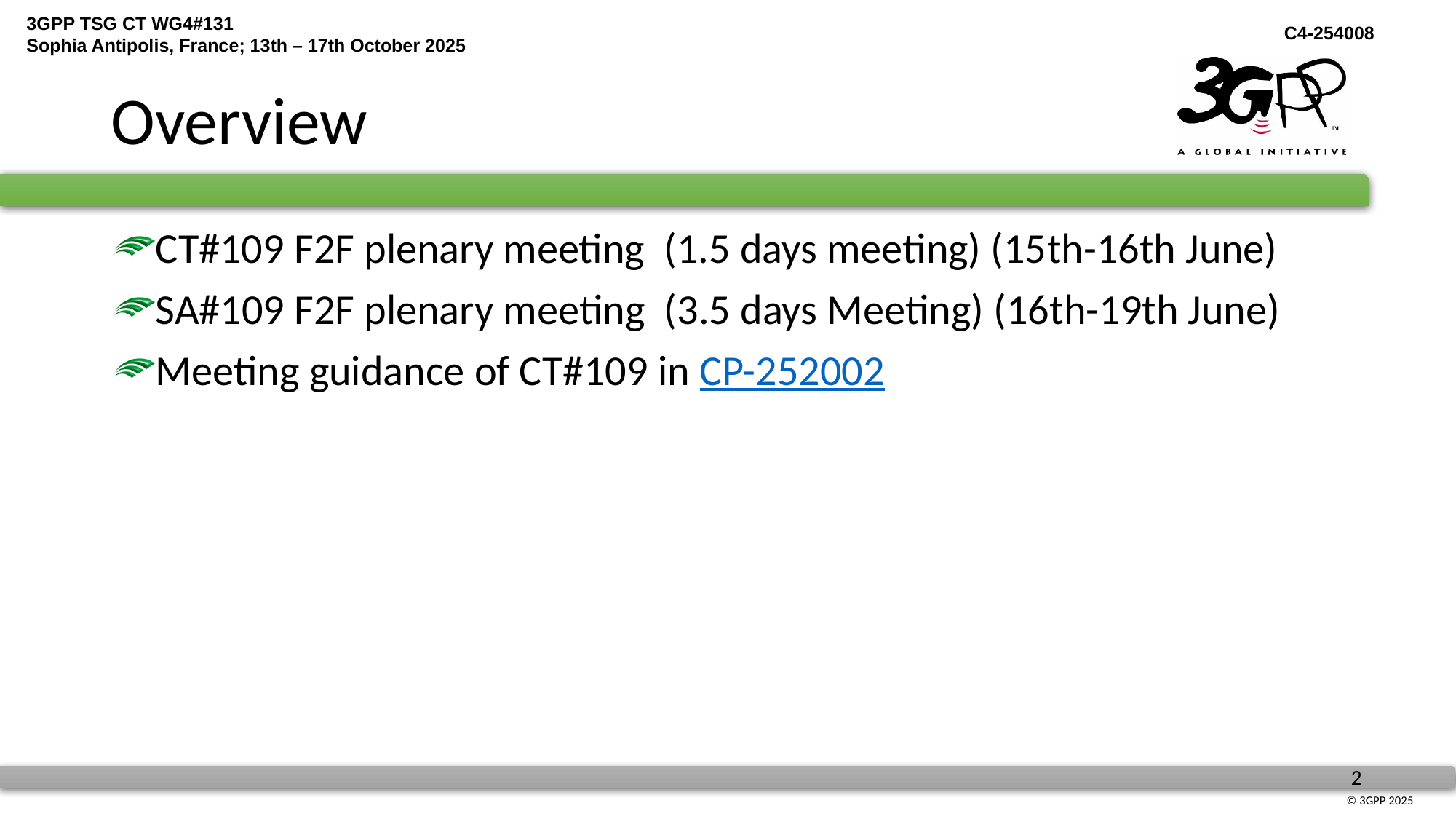

# Overview
CT#109 F2F plenary meeting  (1.5 days meeting) (15th-16th June)
SA#109 F2F plenary meeting  (3.5 days Meeting) (16th-19th June)
Meeting guidance of CT#109 in CP-252002